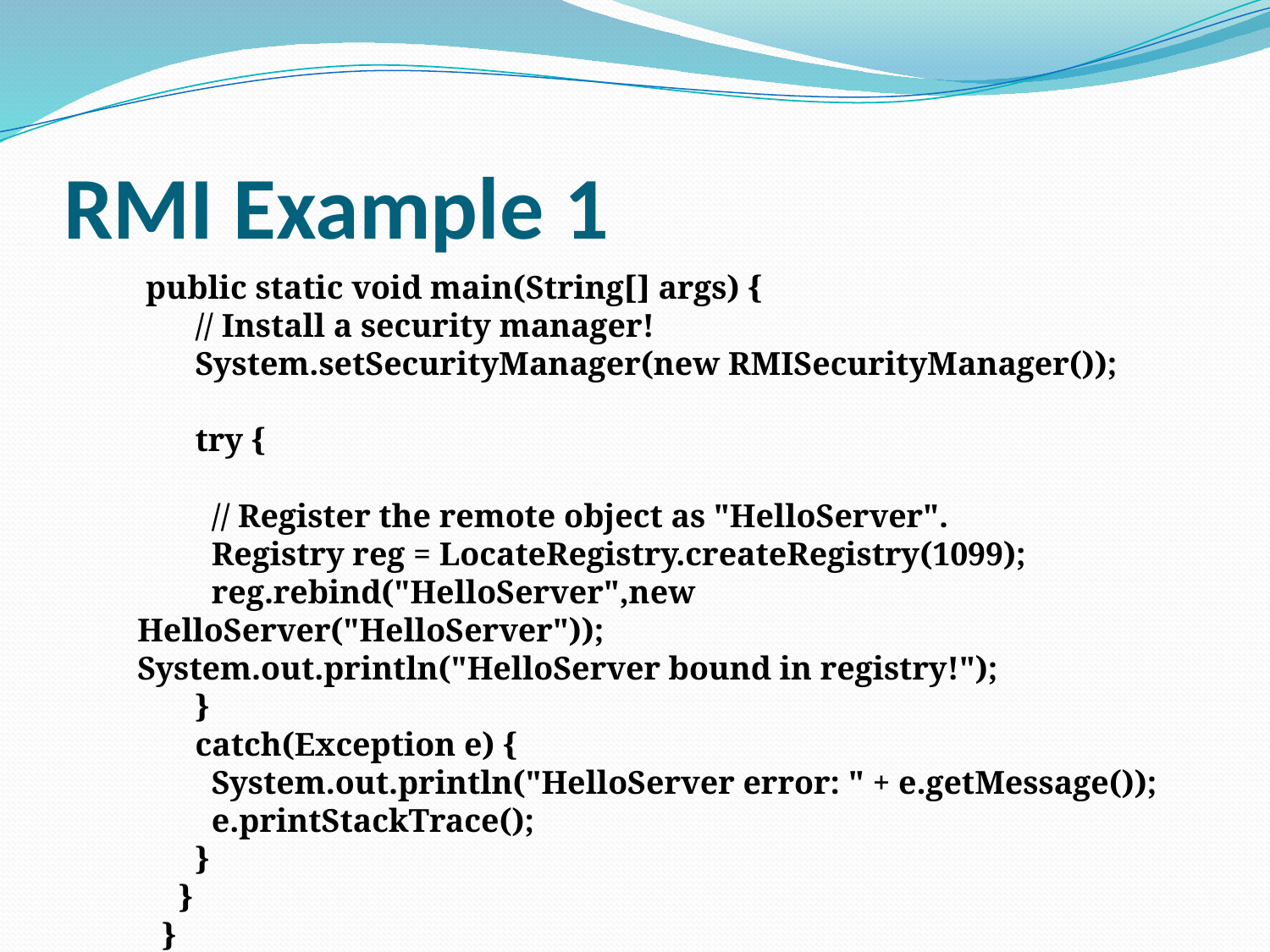

# RMI Example 1
 public static void main(String[] args) {
       // Install a security manager!
       System.setSecurityManager(new RMISecurityManager());

       try {

         // Register the remote object as "HelloServer".
         Registry reg = LocateRegistry.createRegistry(1099);
         reg.rebind("HelloServer",new HelloServer("HelloServer"));                      	System.out.println("HelloServer bound in registry!");
       }
       catch(Exception e) {
         System.out.println("HelloServer error: " + e.getMessage());
         e.printStackTrace();
       }
     }
   }